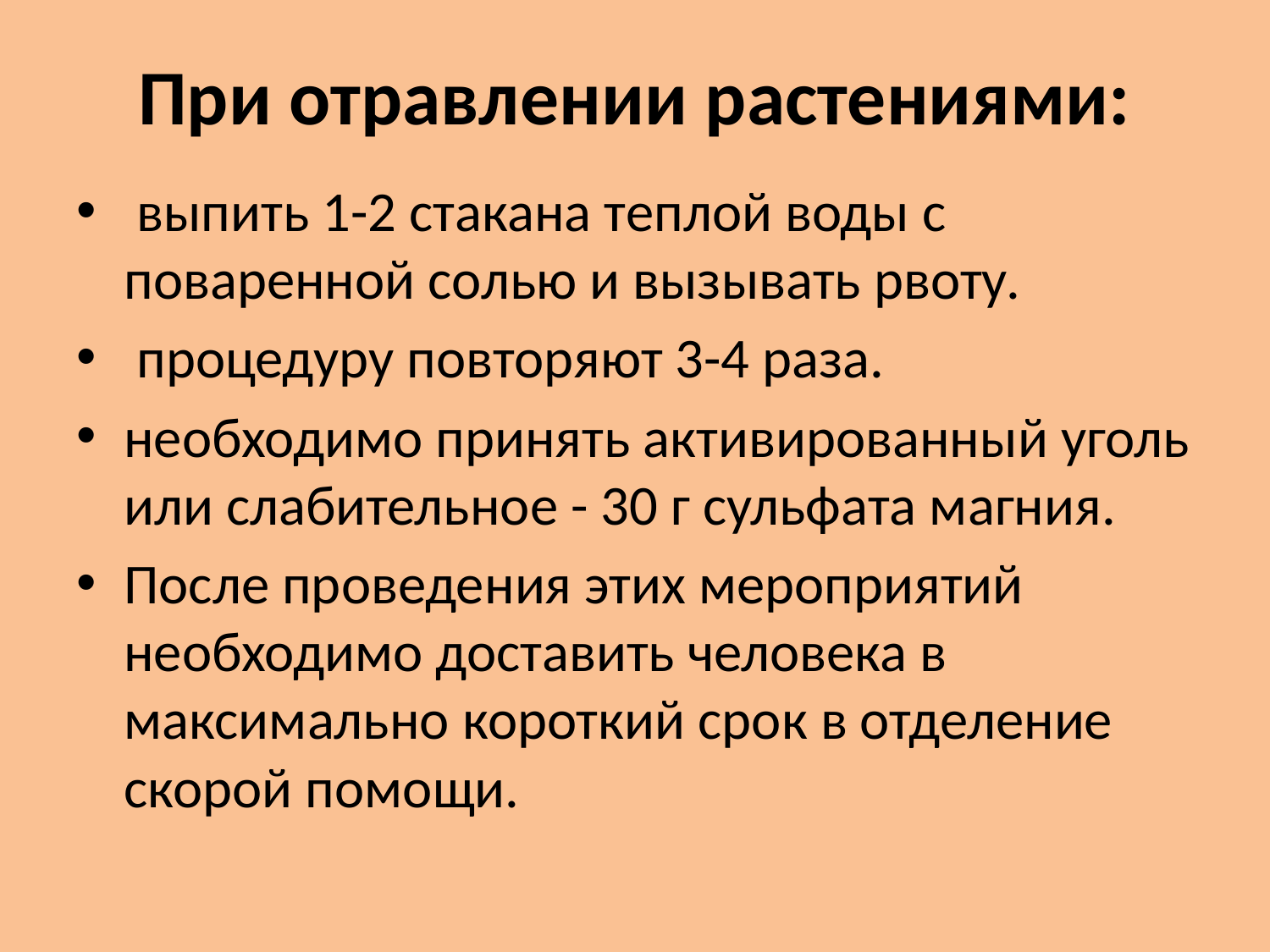

# При отравлении растениями:
 выпить 1-2 стакана теплой воды с поваренной солью и вызывать рвоту.
 процедуру повторяют 3-4 раза.
необходимо принять активированный уголь или слабительное - 30 г сульфата магния.
После проведения этих мероприятий необходимо доставить человека в максимально короткий срок в отделение скорой помощи.